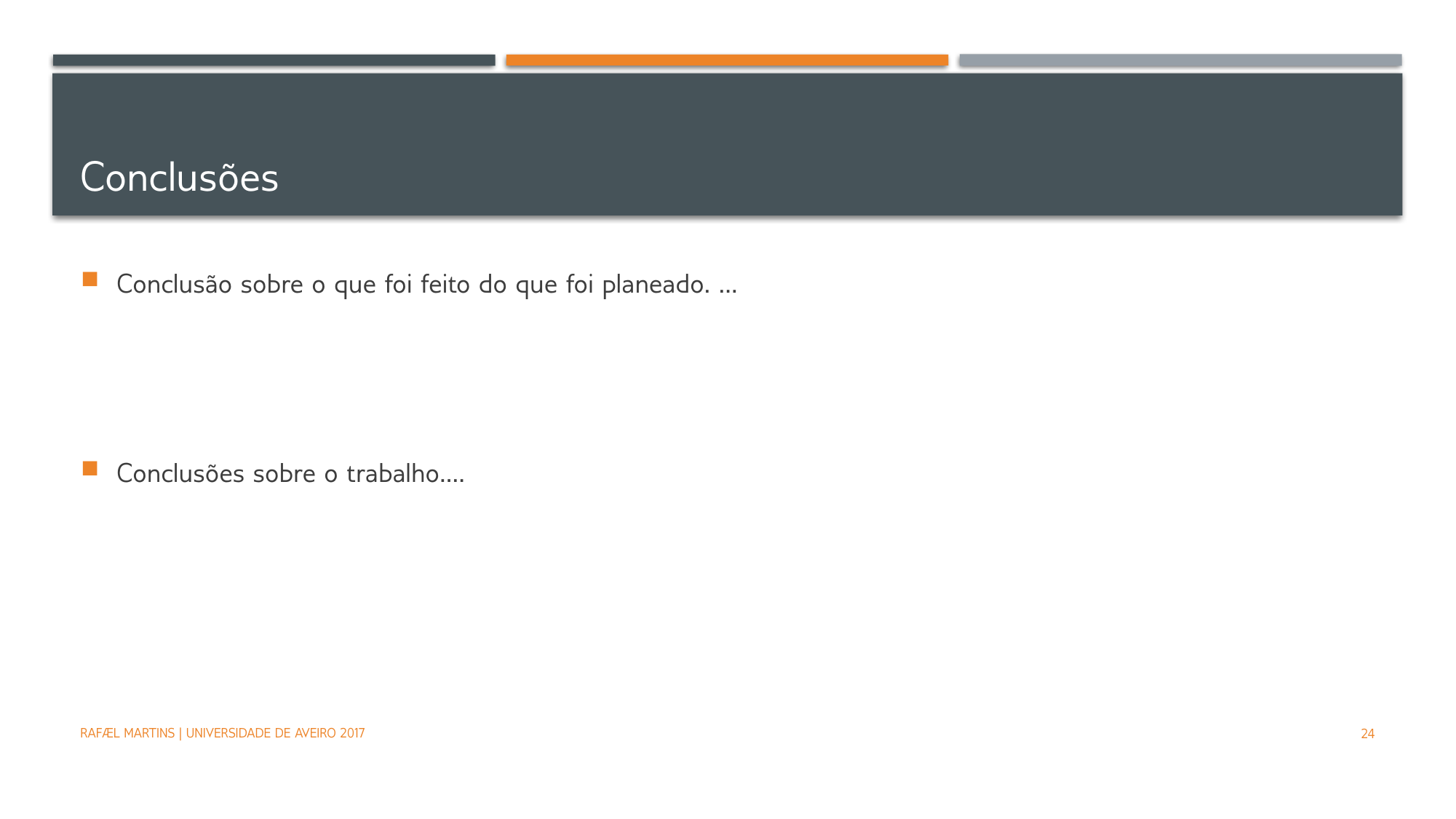

# Conclusões
Conclusão sobre o que foi feito do que foi planeado. ...

Conclusões sobre o trabalho….

Rafael Martins | Universidade de Aveiro 2017
24